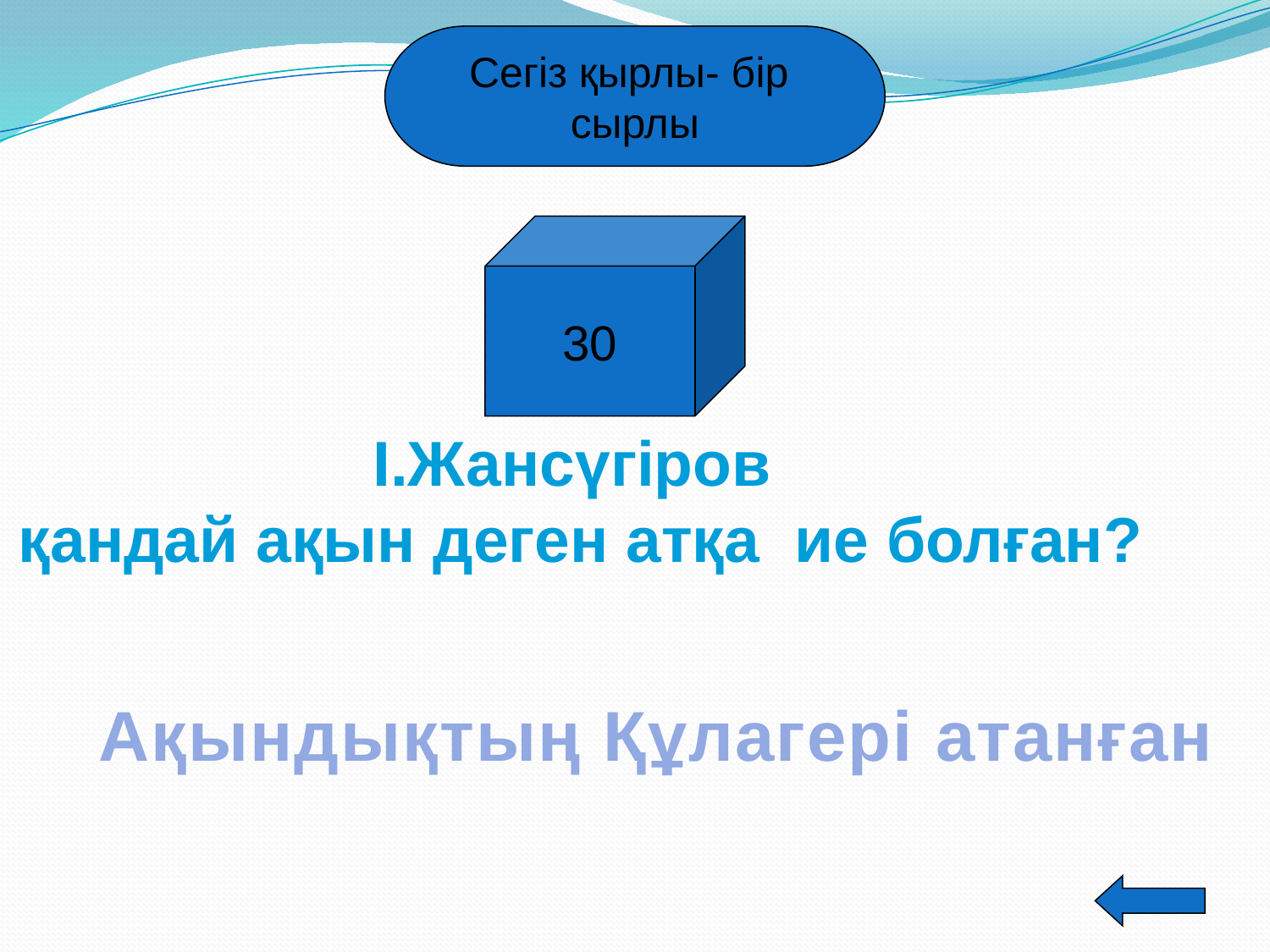

Сегіз қырлы- бір
сырлы
30
І.Жансүгіров
қандай ақын деген атқа  ие болған?

Ақындықтың Құлагері атанған